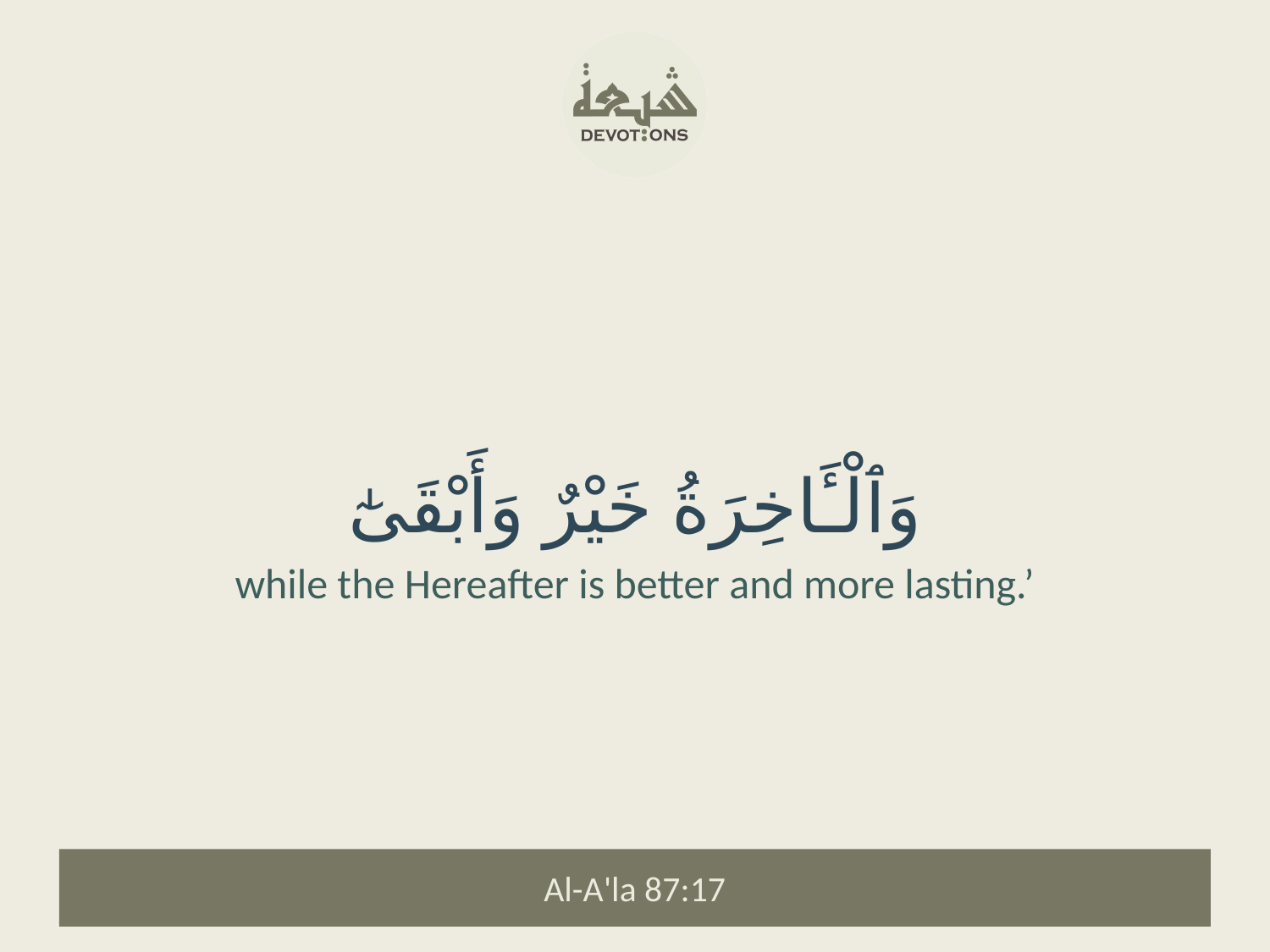

وَٱلْـَٔاخِرَةُ خَيْرٌ وَأَبْقَىٰٓ
while the Hereafter is better and more lasting.’
Al-A'la 87:17